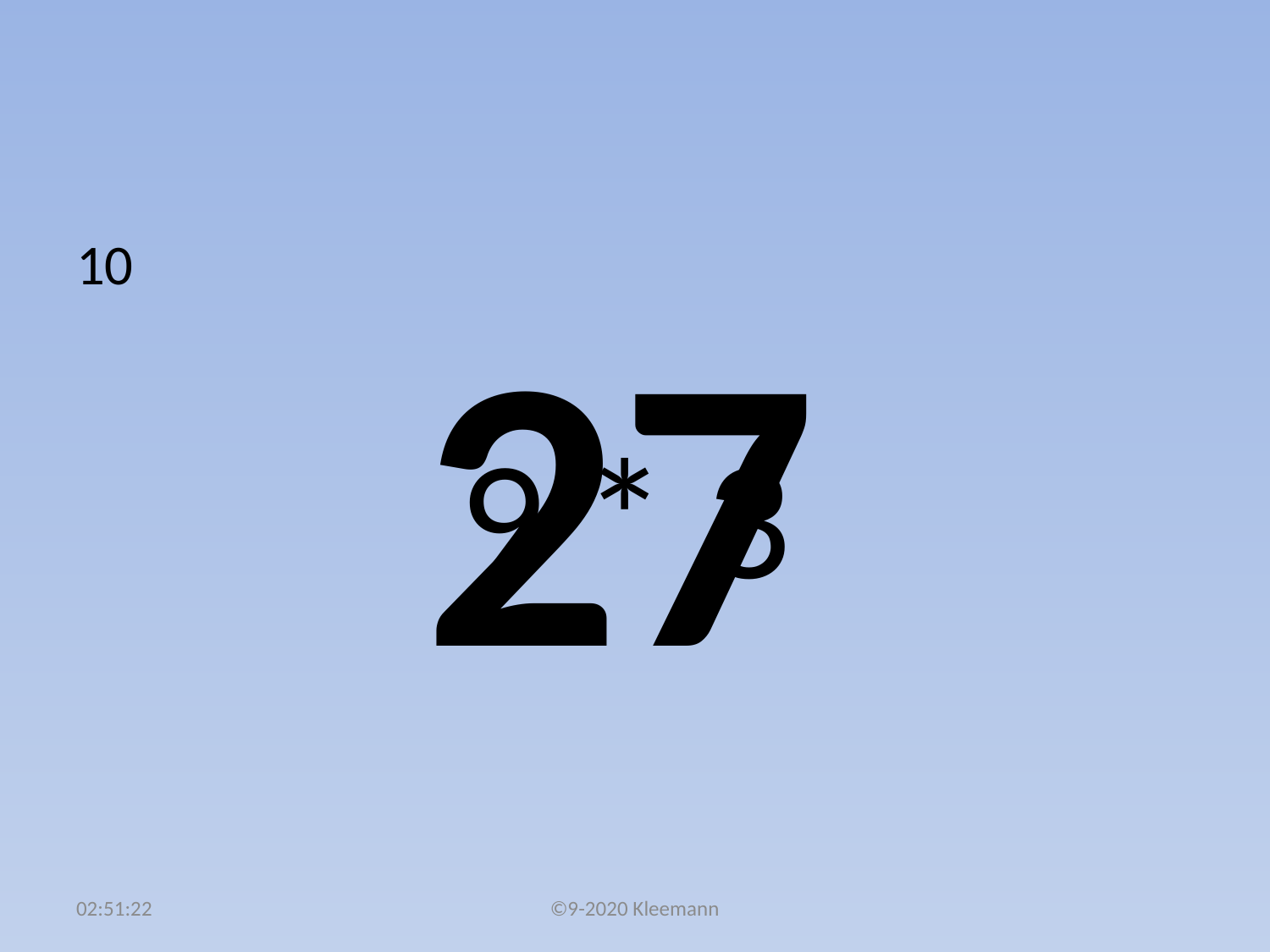

#
10

          9 * 3
27
02:51:22
©9-2020 Kleemann